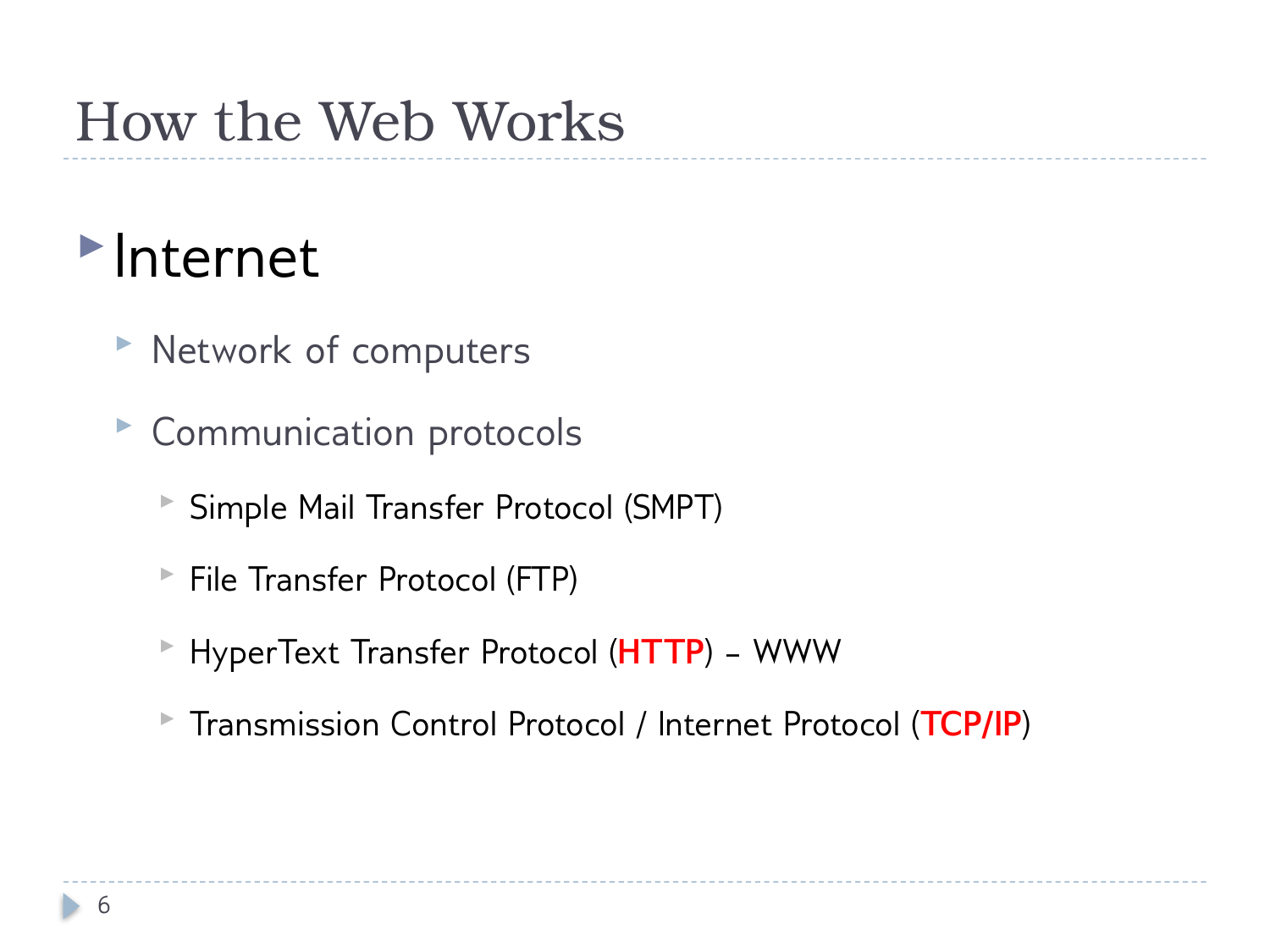

# How the Web Works
Internet
Network of computers
Communication protocols
Simple Mail Transfer Protocol (SMPT)
File Transfer Protocol (FTP)
HyperText Transfer Protocol (HTTP) – WWW
Transmission Control Protocol / Internet Protocol (TCP/IP)

6